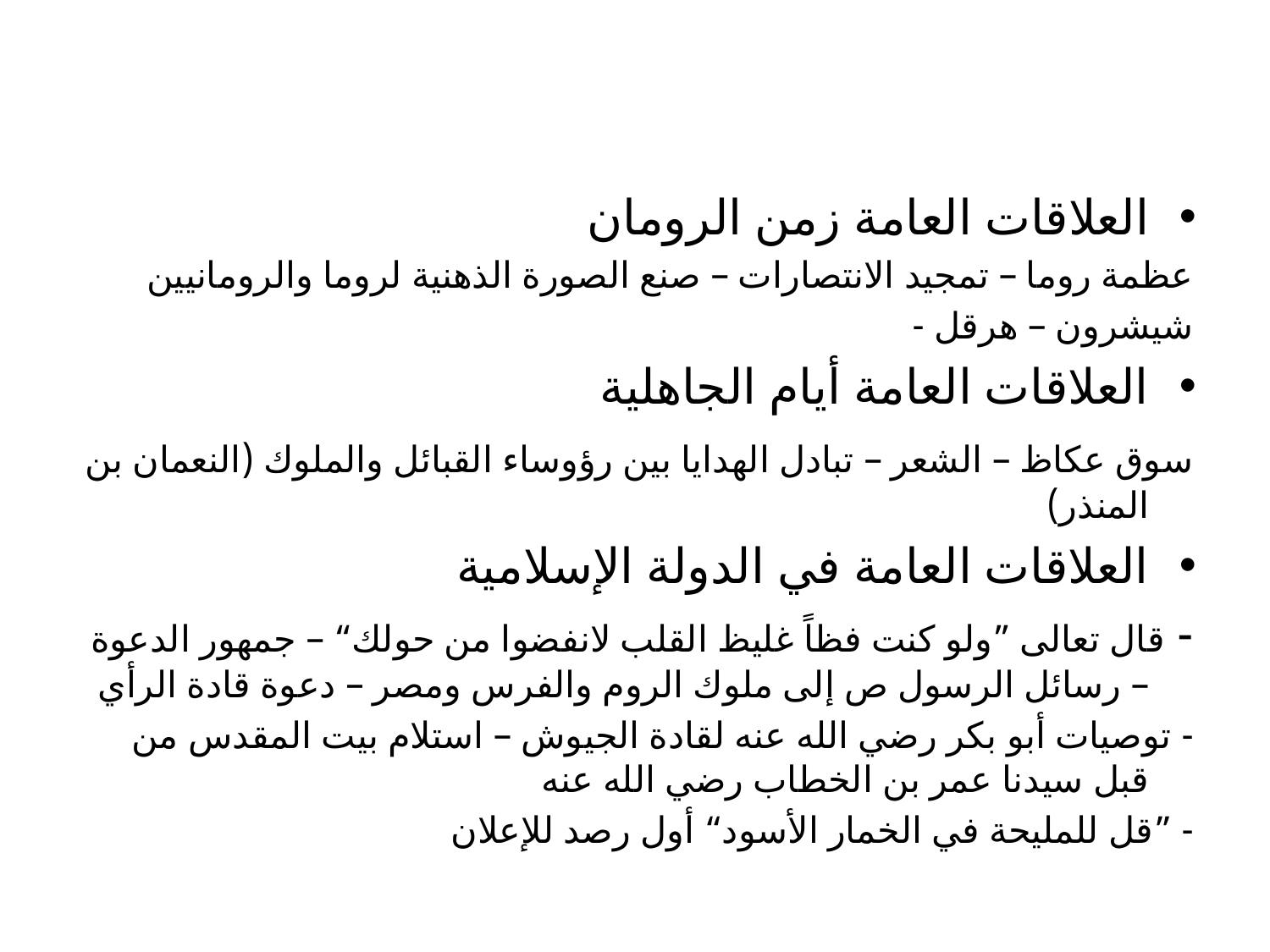

#
العلاقات العامة زمن الرومان
	عظمة روما – تمجيد الانتصارات – صنع الصورة الذهنية لروما والرومانيين
	شيشرون – هرقل -
العلاقات العامة أيام الجاهلية
	سوق عكاظ – الشعر – تبادل الهدايا بين رؤوساء القبائل والملوك (النعمان بن المنذر)
العلاقات العامة في الدولة الإسلامية
	- قال تعالى ”ولو كنت فظاً غليظ القلب لانفضوا من حولك“ – جمهور الدعوة – رسائل الرسول ص إلى ملوك الروم والفرس ومصر – دعوة قادة الرأي
	- توصيات أبو بكر رضي الله عنه لقادة الجيوش – استلام بيت المقدس من قبل سيدنا عمر بن الخطاب رضي الله عنه
	- ”قل للمليحة في الخمار الأسود“ أول رصد للإعلان